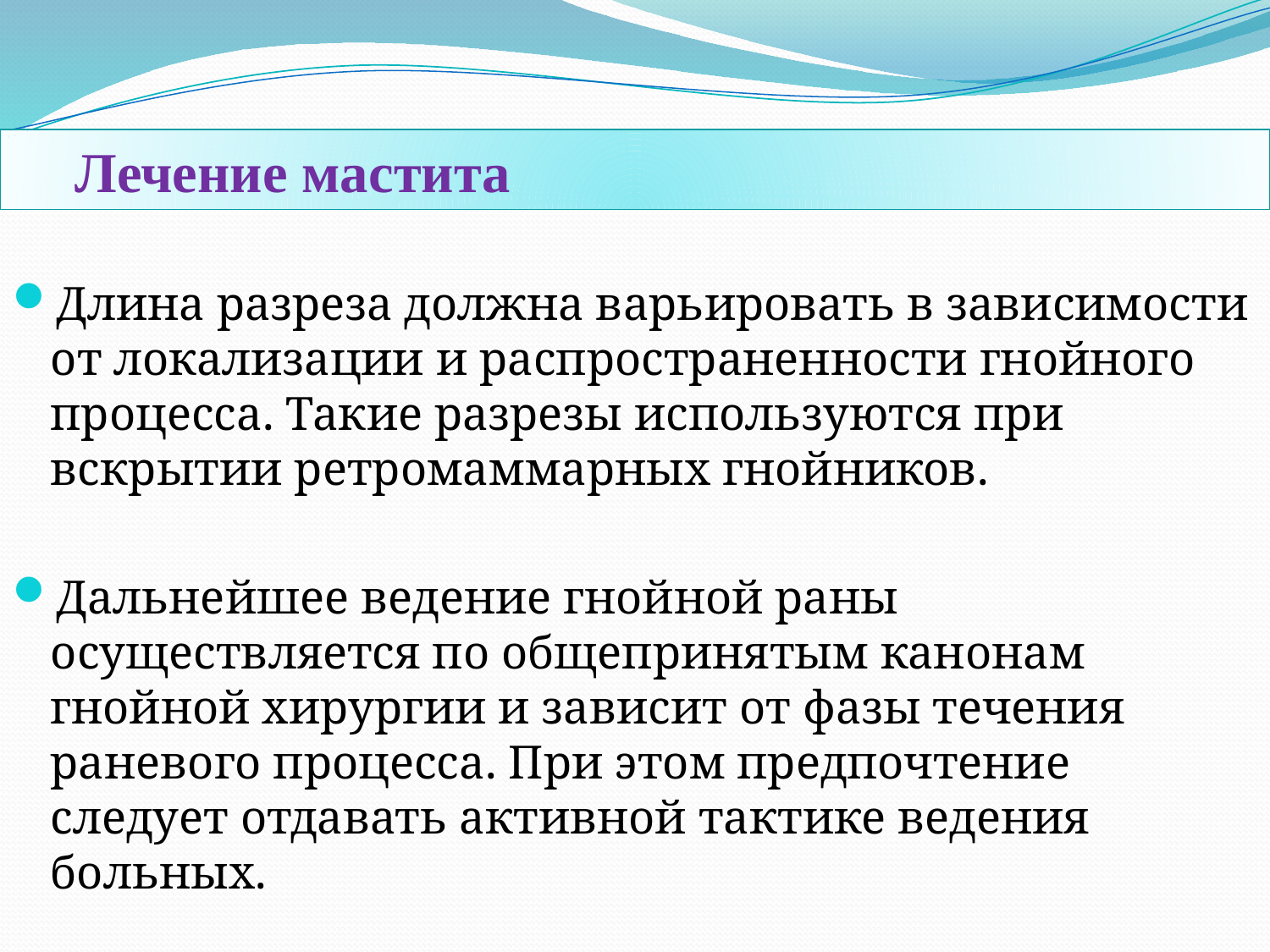

Лечение мастита
Длина разреза должна варьировать в зависимости от локализации и распространенности гнойного процесса. Такие разрезы используются при вскрытии ретромаммарных гнойников.

Дальнейшее ведение гнойной раны осуществляется по общепринятым канонам гнойной хирургии и зависит от фазы течения раневого процесса. При этом предпочтение следует отдавать активной тактике ведения больных.